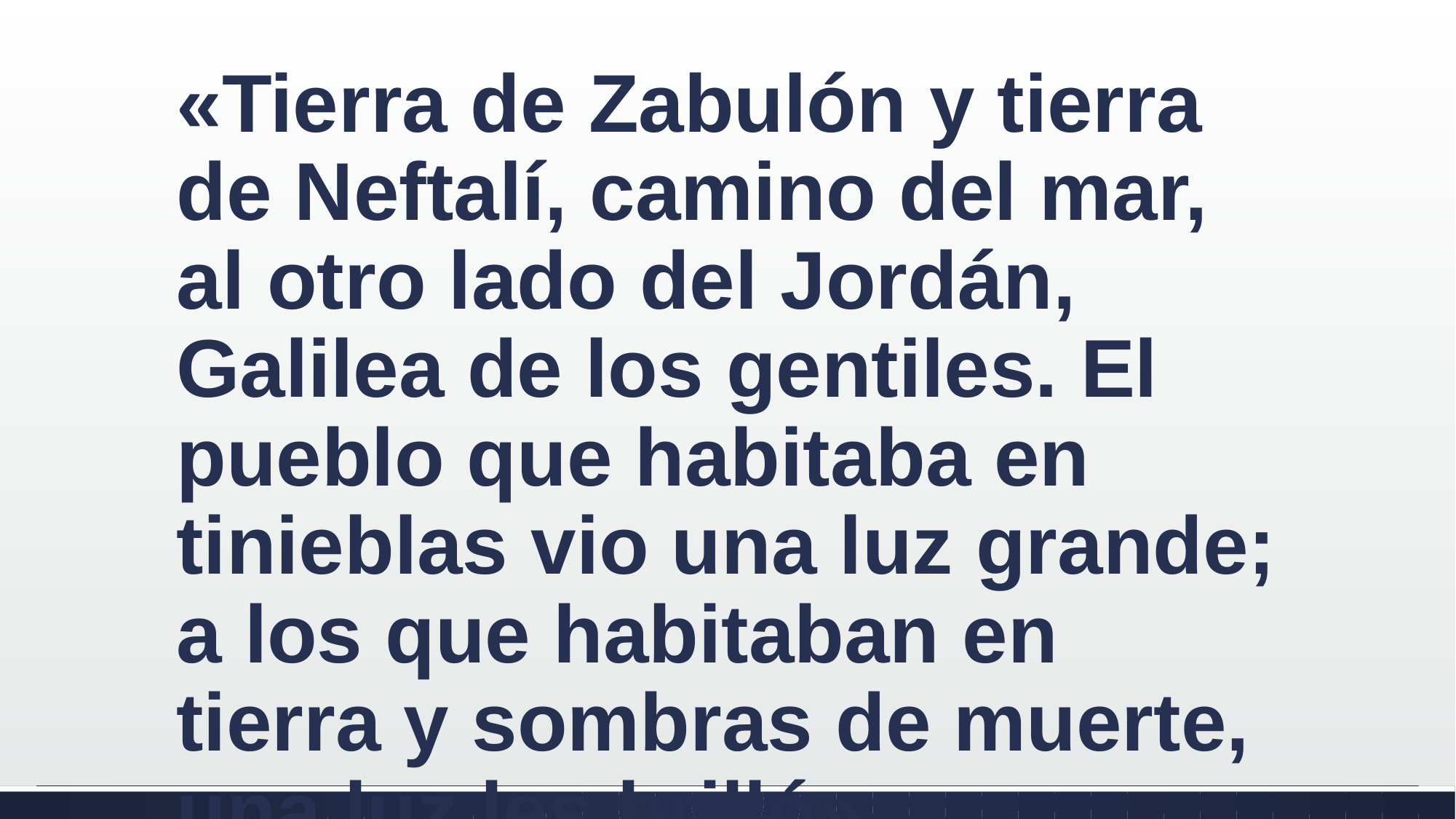

#
«Tierra de Zabulón y tierra de Neftalí, camino del mar, al otro lado del Jordán, Galilea de los gentiles. El pueblo que habitaba en tinieblas vio una luz grande; a los que habitaban en tierra y sombras de muerte, una luz les brilló».